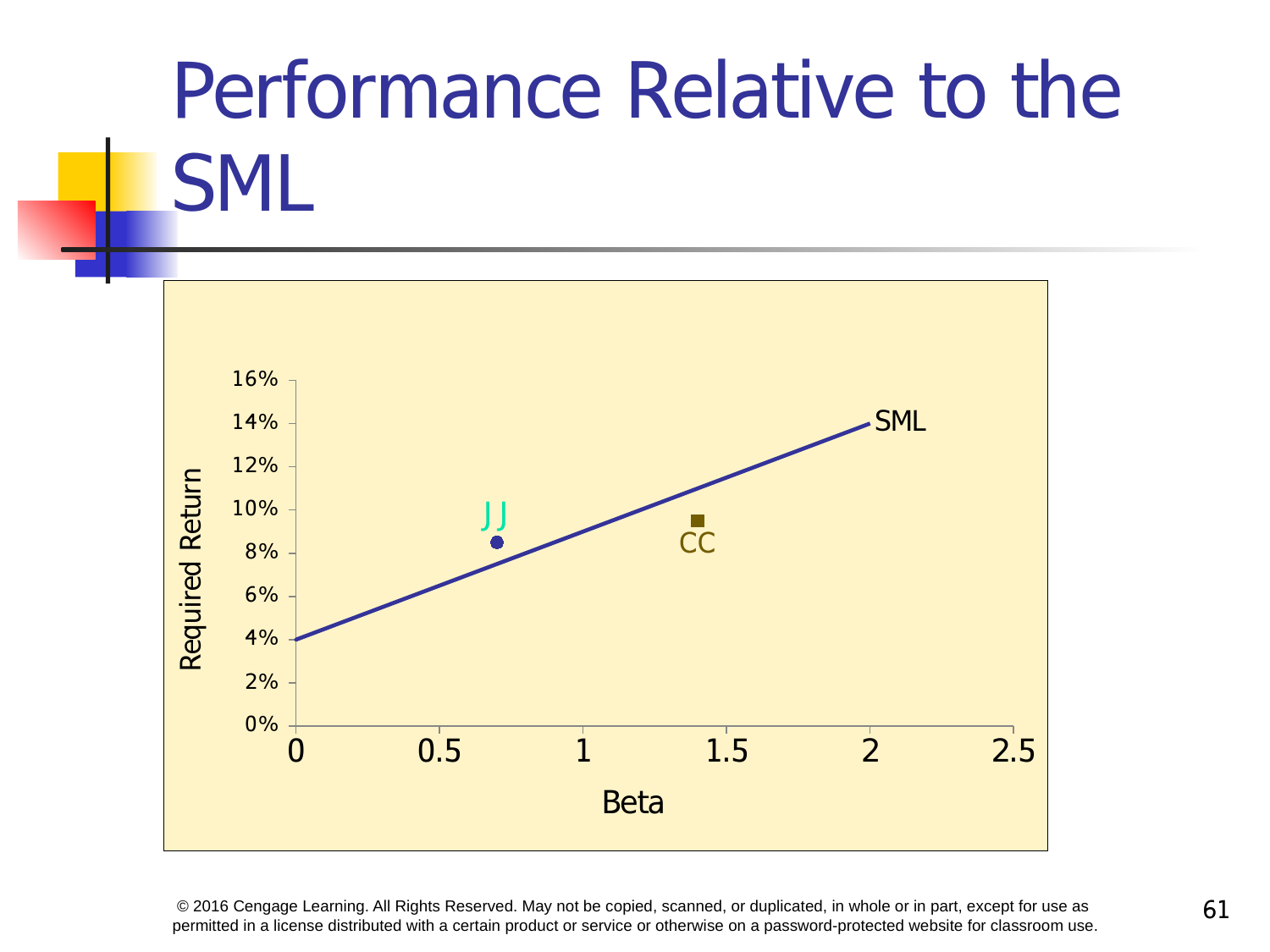

# Performance Relative to the SML

### Chart

| Category | SML | JJ | CC |
|---|---|---|---|
61